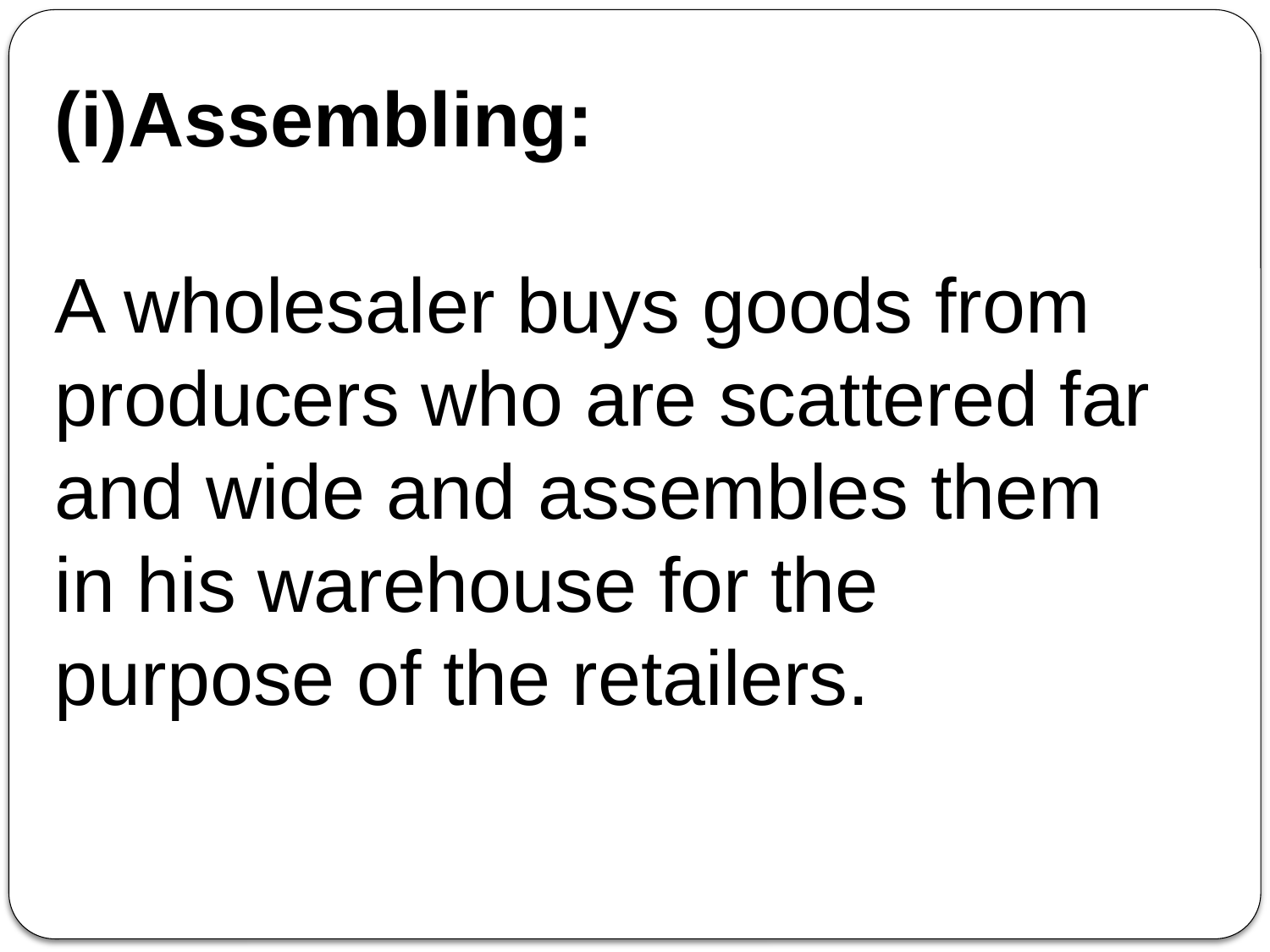

Assembling:

A wholesaler buys goods from producers who are scattered far and wide and assembles them in his warehouse for the purpose of the retailers.